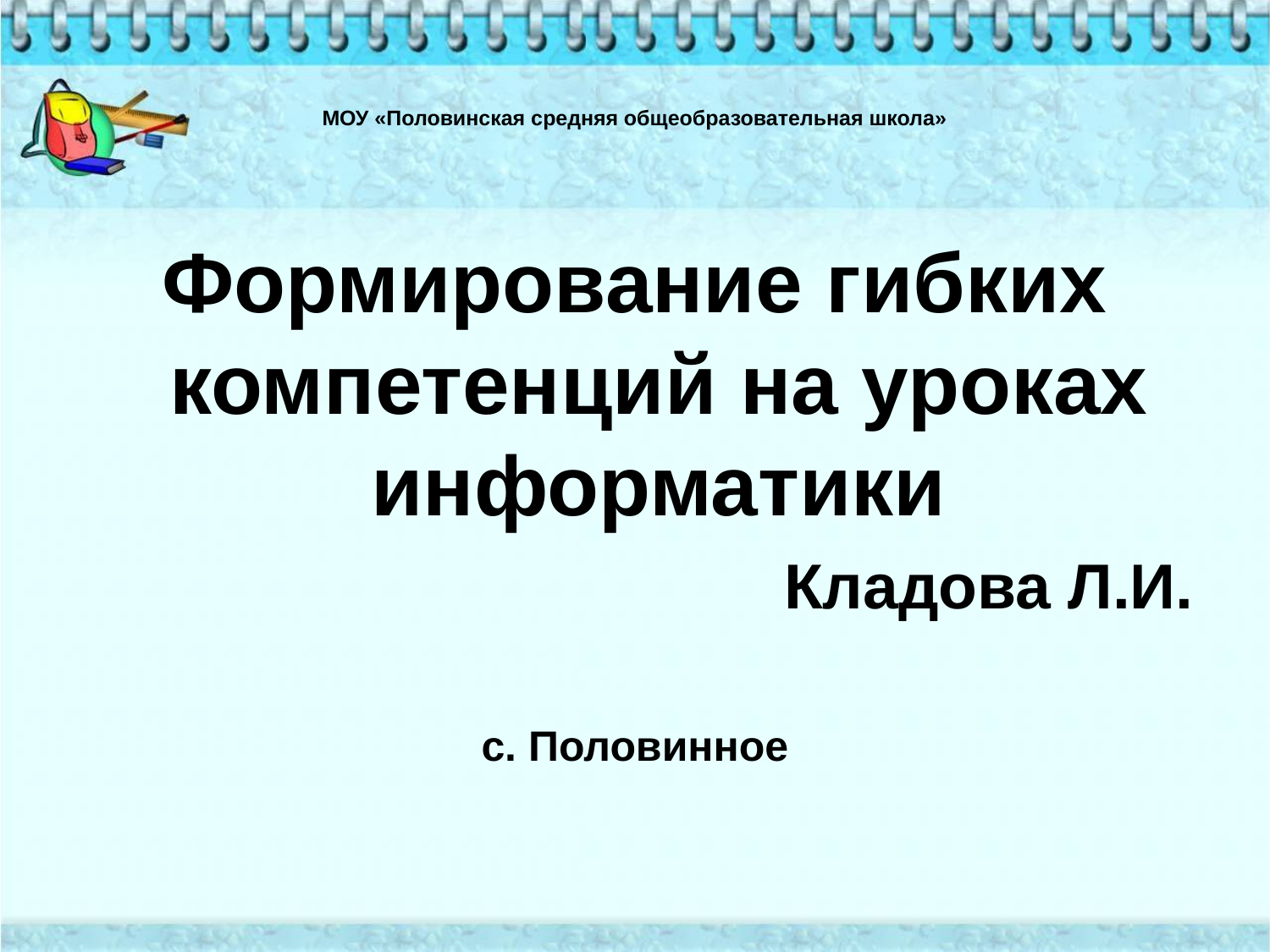

# МОУ «Половинская средняя общеобразовательная школа»
Формирование гибких компетенций на уроках информатики
Кладова Л.И.

с. Половинное